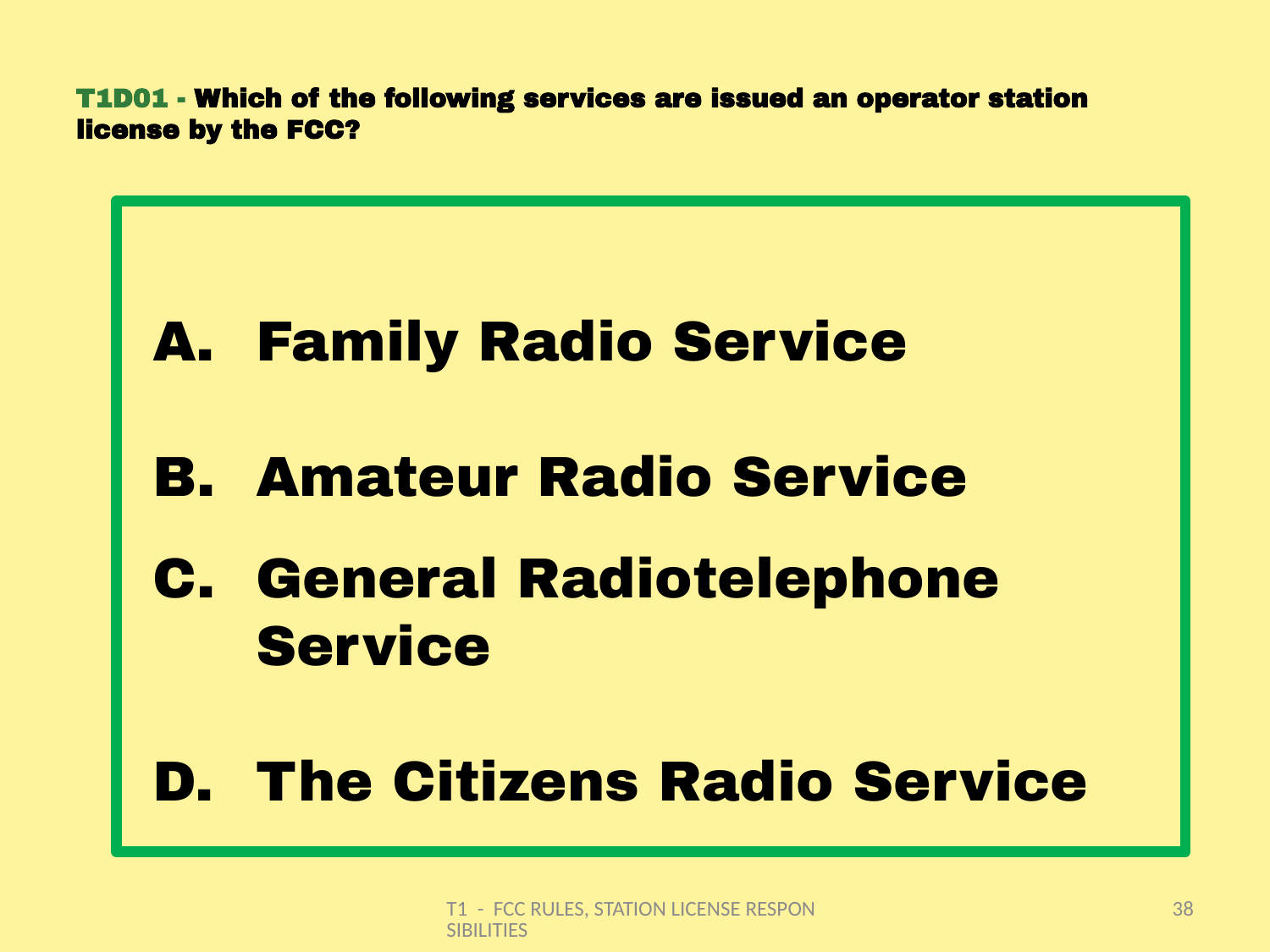

# T1D01 - Which of the following services are issued an operator station license by the FCC?

Family Radio Service
Amateur Radio Service

General Radiotelephone Service
The Citizens Radio Service

T1  -  FCC RULES, STATION LICENSE RESPONSIBILITIES
38